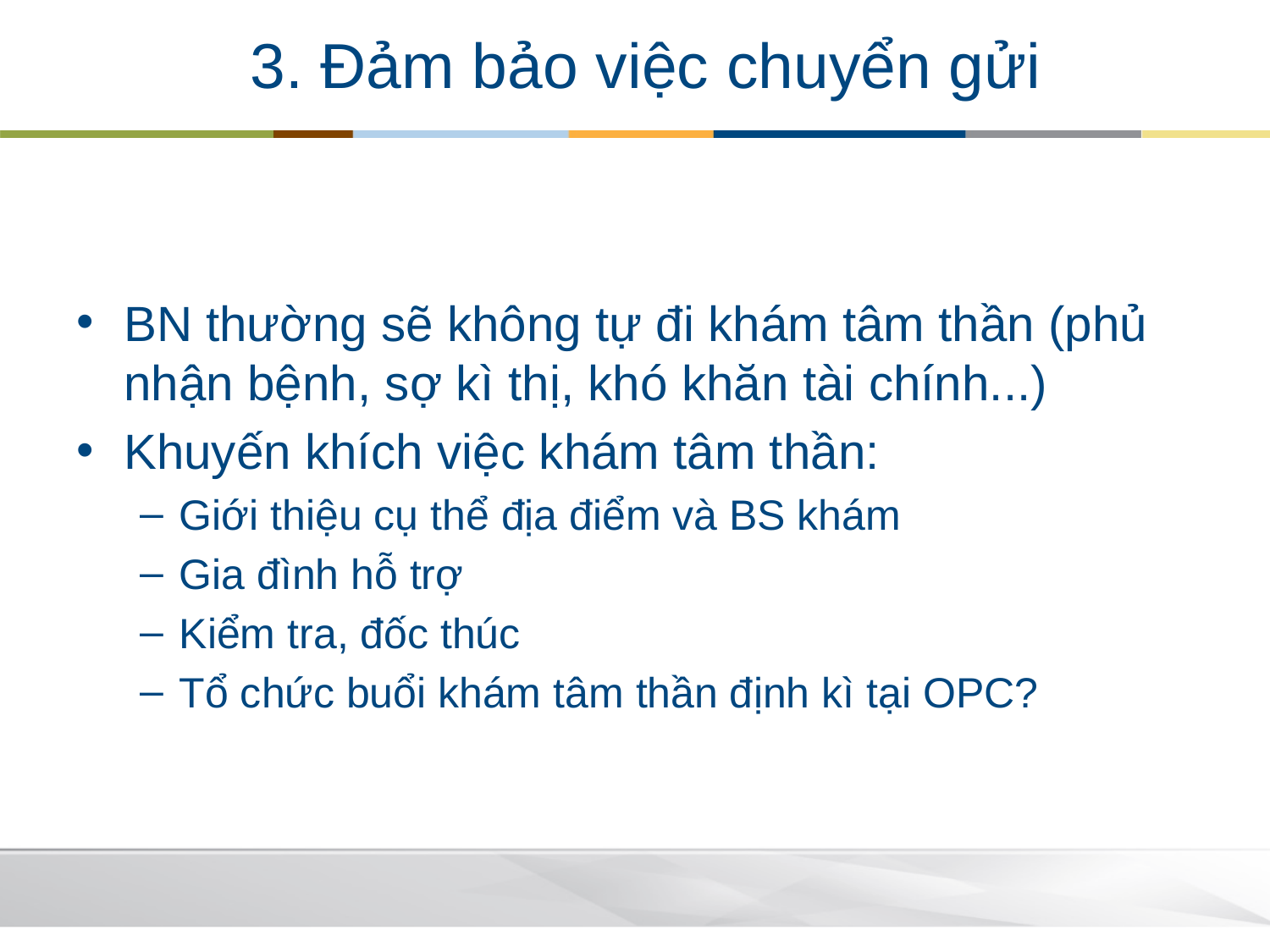

# 3. Đảm bảo việc chuyển gửi
BN thường sẽ không tự đi khám tâm thần (phủ nhận bệnh, sợ kì thị, khó khăn tài chính...)
Khuyến khích việc khám tâm thần:
Giới thiệu cụ thể địa điểm và BS khám
Gia đình hỗ trợ
Kiểm tra, đốc thúc
Tổ chức buổi khám tâm thần định kì tại OPC?